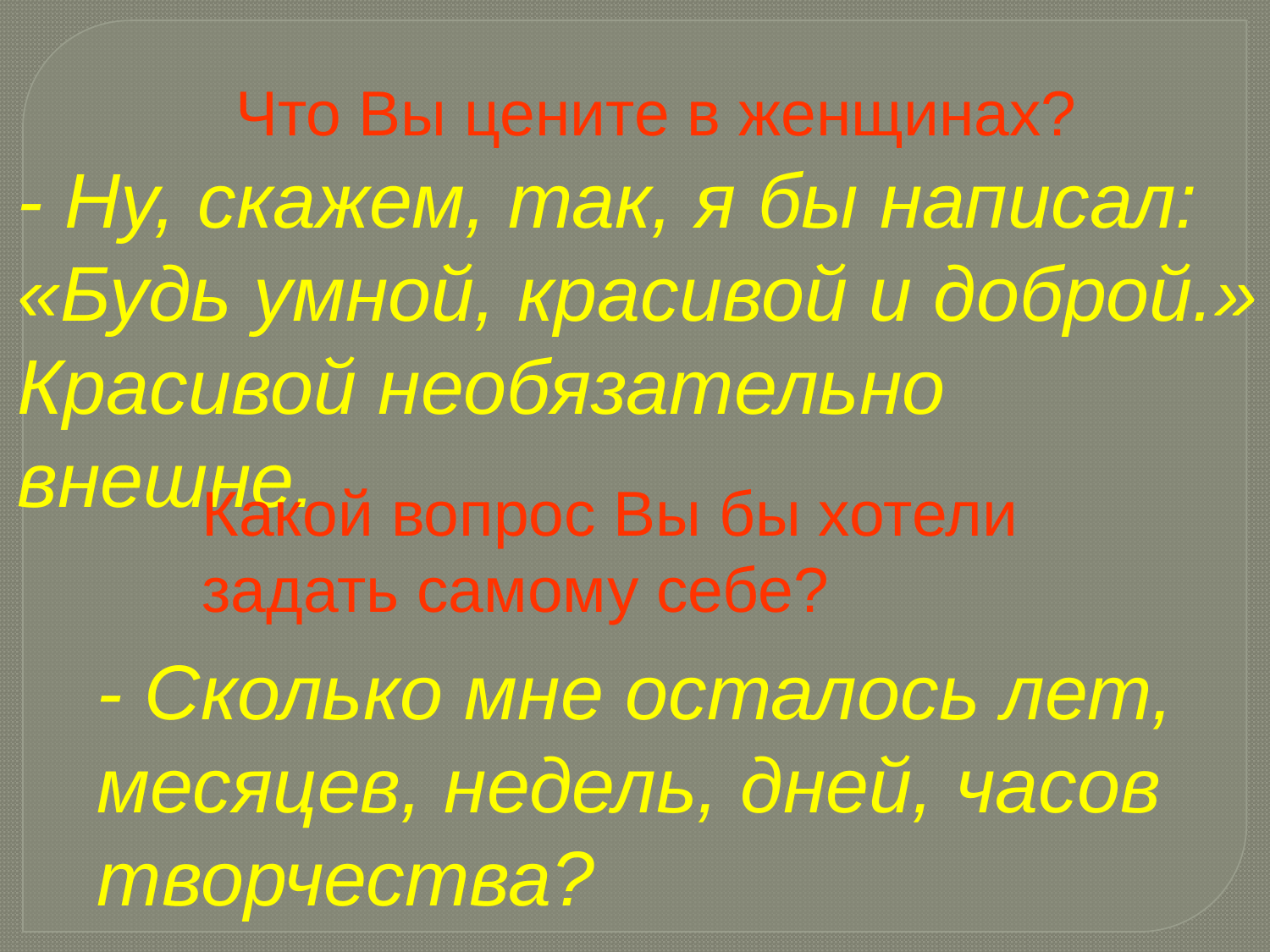

Что Вы цените в женщинах?
- Ну, скажем, так, я бы написал: «Будь умной, красивой и доброй.» Красивой необязательно внешне.
Какой вопрос Вы бы хотели задать самому себе?
- Сколько мне осталось лет, месяцев, недель, дней, часов творчества?